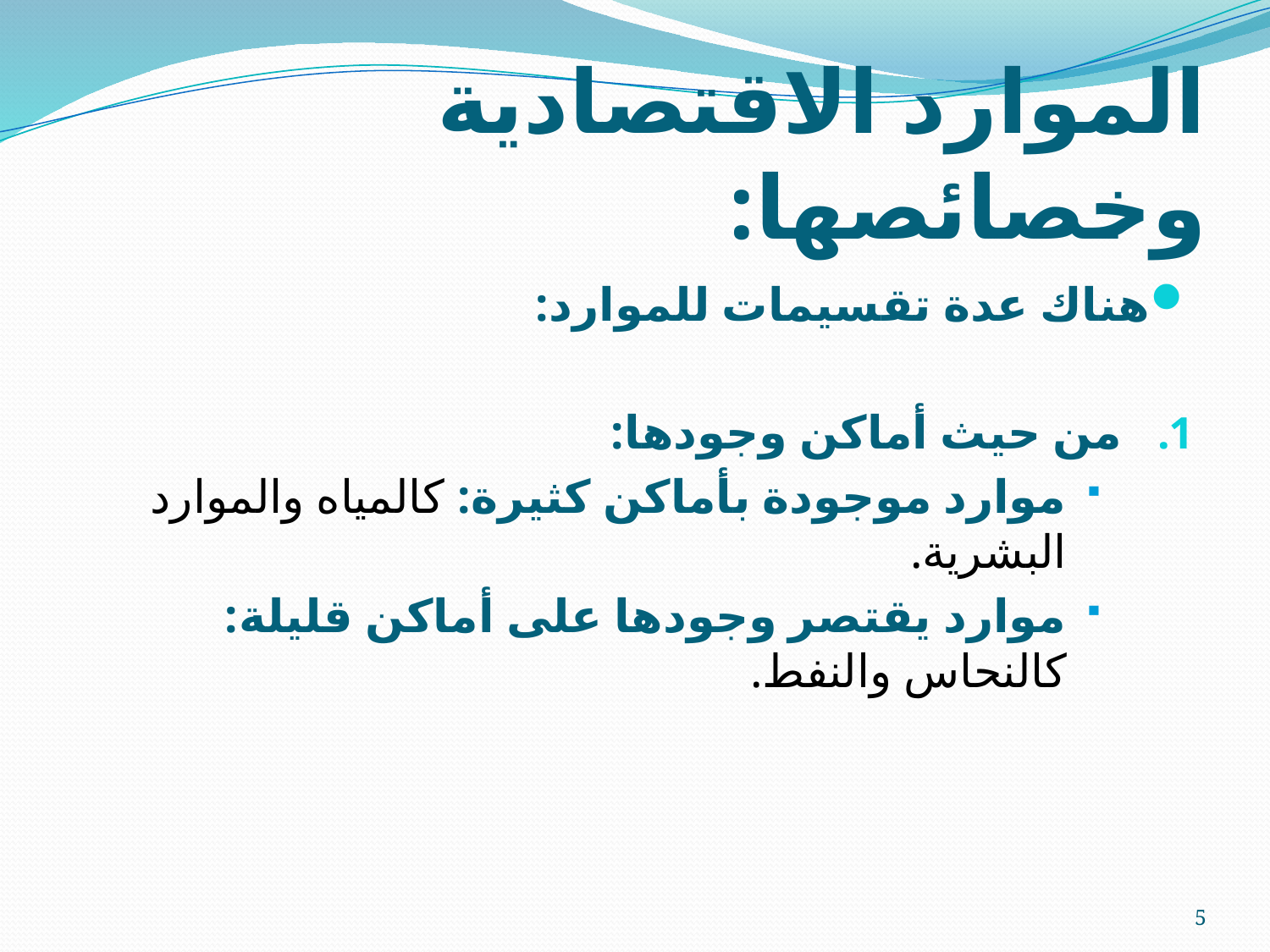

# الموارد الاقتصادية وخصائصها:
هناك عدة تقسيمات للموارد:

من حيث أماكن وجودها:
موارد موجودة بأماكن كثيرة: كالمياه والموارد البشرية.
موارد يقتصر وجودها على أماكن قليلة: كالنحاس والنفط.
5